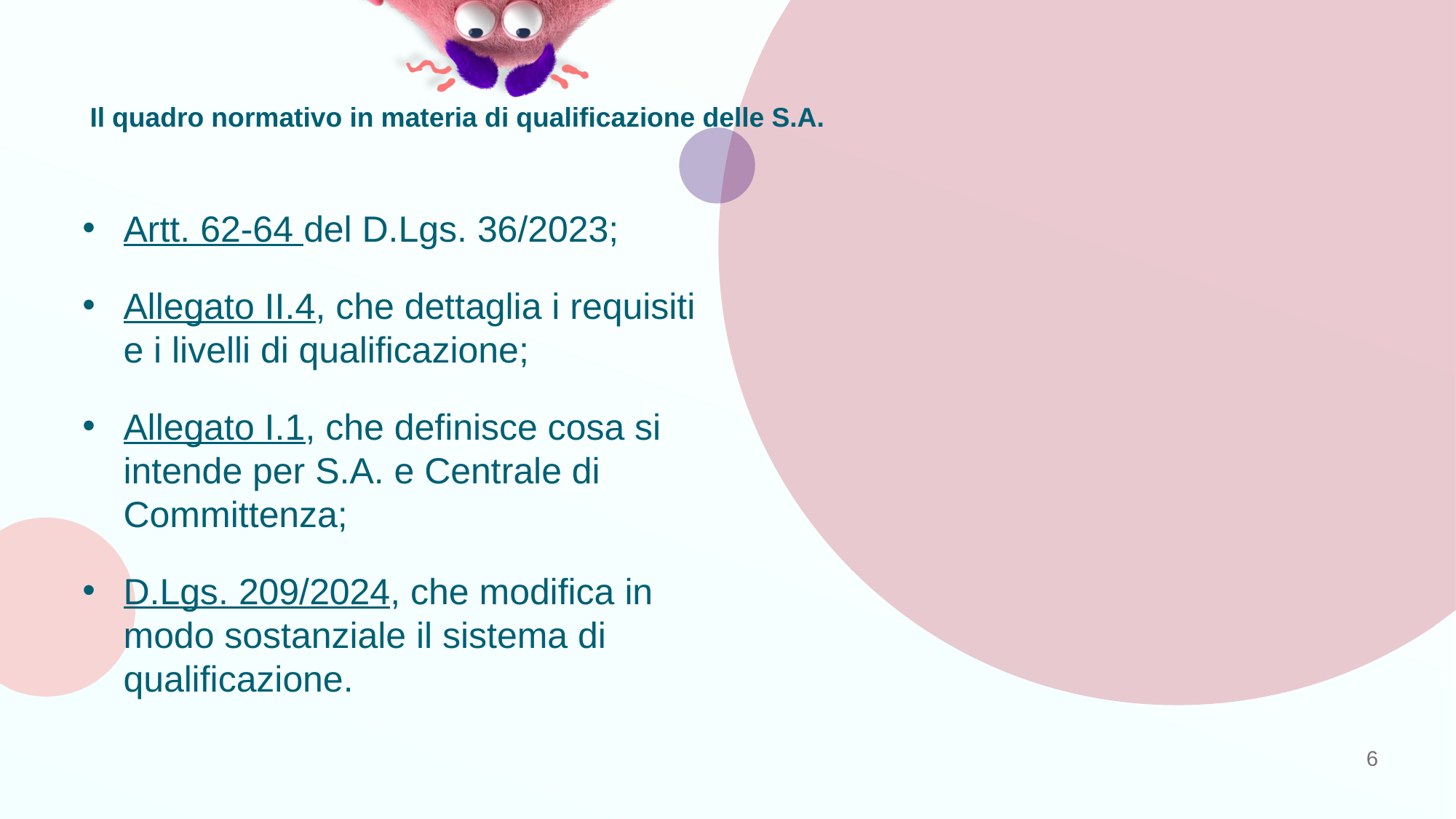

# Il quadro normativo in materia di qualificazione delle S.A.
Artt. 62-64 del D.Lgs. 36/2023;
Allegato II.4, che dettaglia i requisiti e i livelli di qualificazione;
Allegato I.1, che definisce cosa si intende per S.A. e Centrale di Committenza;
D.Lgs. 209/2024, che modifica in modo sostanziale il sistema di qualificazione.

6